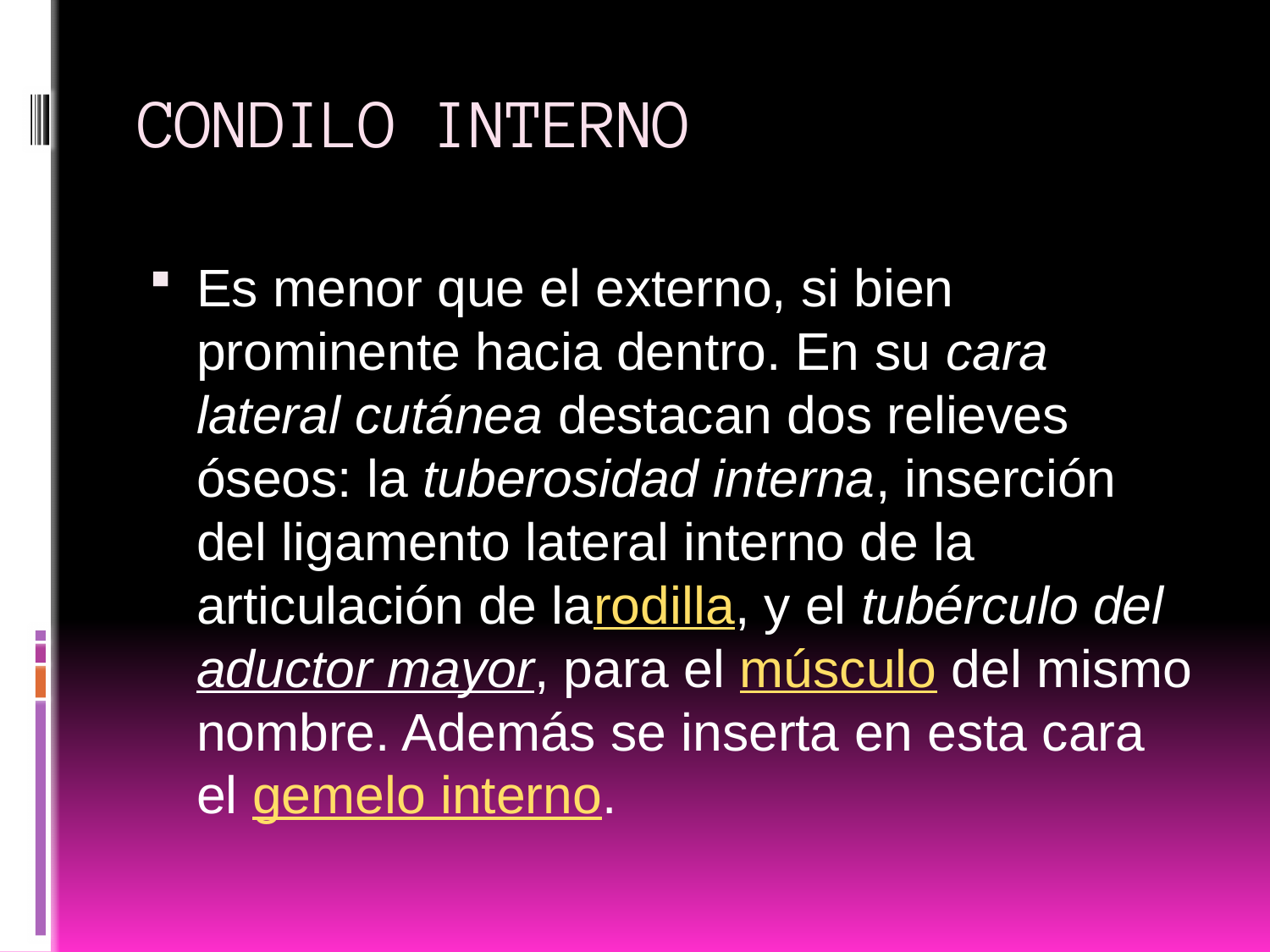

# CONDILO INTERNO
Es menor que el externo, si bien prominente hacia dentro. En su cara lateral cutánea destacan dos relieves óseos: la tuberosidad interna, inserción del ligamento lateral interno de la articulación de larodilla, y el tubérculo del aductor mayor, para el músculo del mismo nombre. Además se inserta en esta cara el gemelo interno.